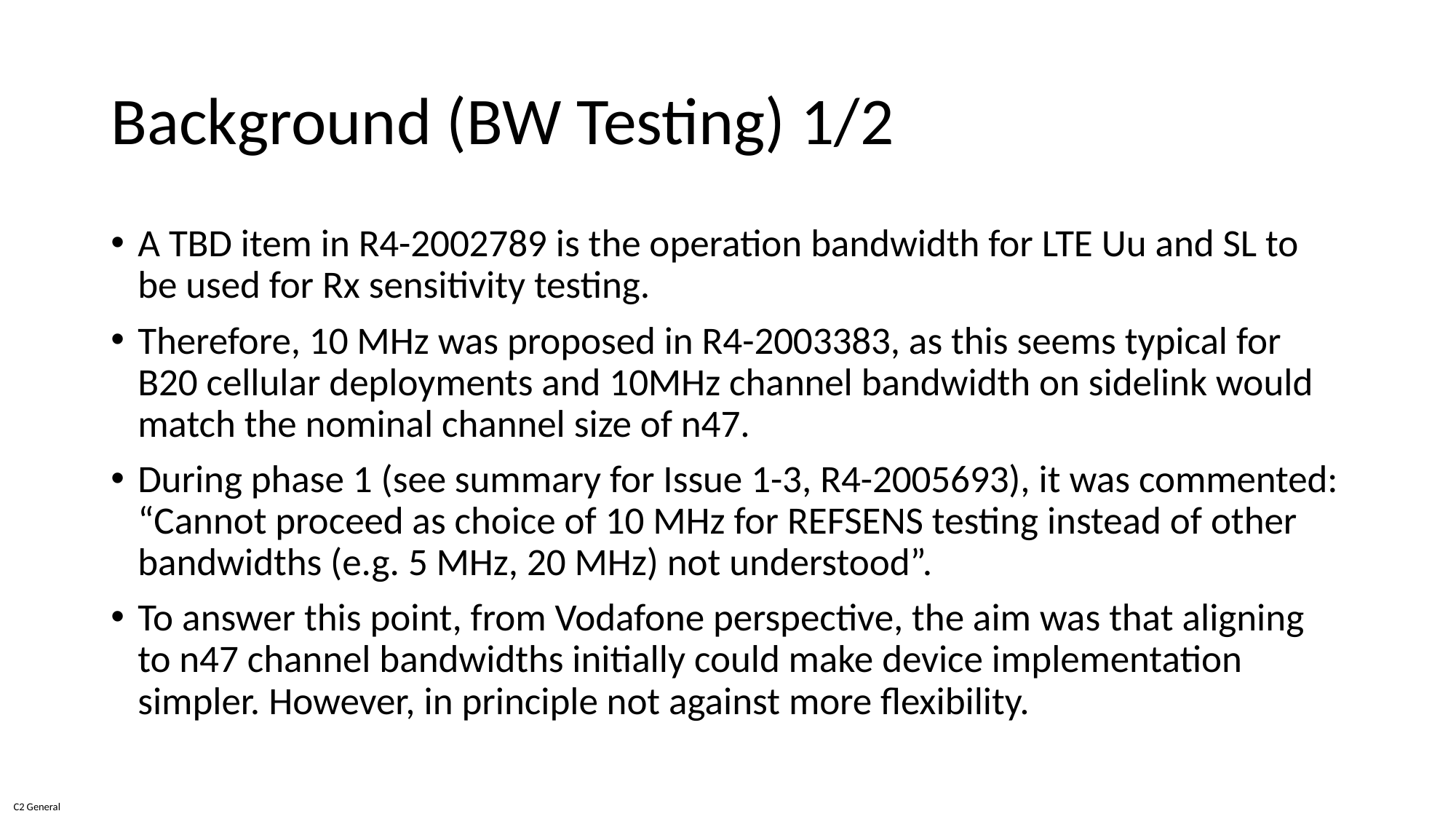

# Background (BW Testing) 1/2
A TBD item in R4-2002789 is the operation bandwidth for LTE Uu and SL to be used for Rx sensitivity testing.
Therefore, 10 MHz was proposed in R4-2003383, as this seems typical for B20 cellular deployments and 10MHz channel bandwidth on sidelink would match the nominal channel size of n47.
During phase 1 (see summary for Issue 1-3, R4-2005693), it was commented: “Cannot proceed as choice of 10 MHz for REFSENS testing instead of other bandwidths (e.g. 5 MHz, 20 MHz) not understood”.
To answer this point, from Vodafone perspective, the aim was that aligning to n47 channel bandwidths initially could make device implementation simpler. However, in principle not against more flexibility.